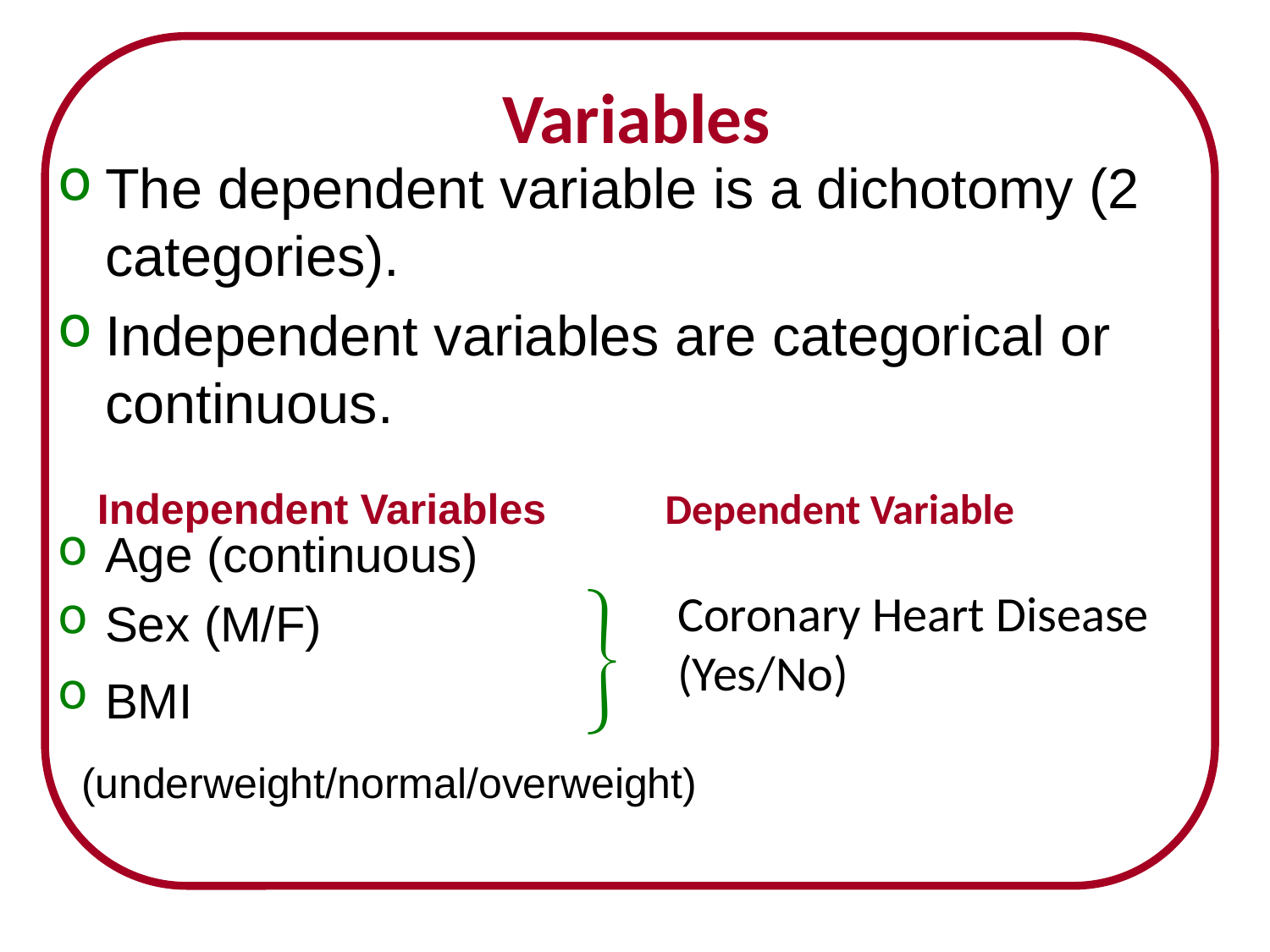

# Variables
The dependent variable is a dichotomy (2 categories).
Independent variables are categorical or continuous.

Age (continuous)
Sex (M/F)
BMI
  (underweight/normal/overweight)
Independent Variables          Dependent Variable
}
Coronary Heart Disease (Yes/No)